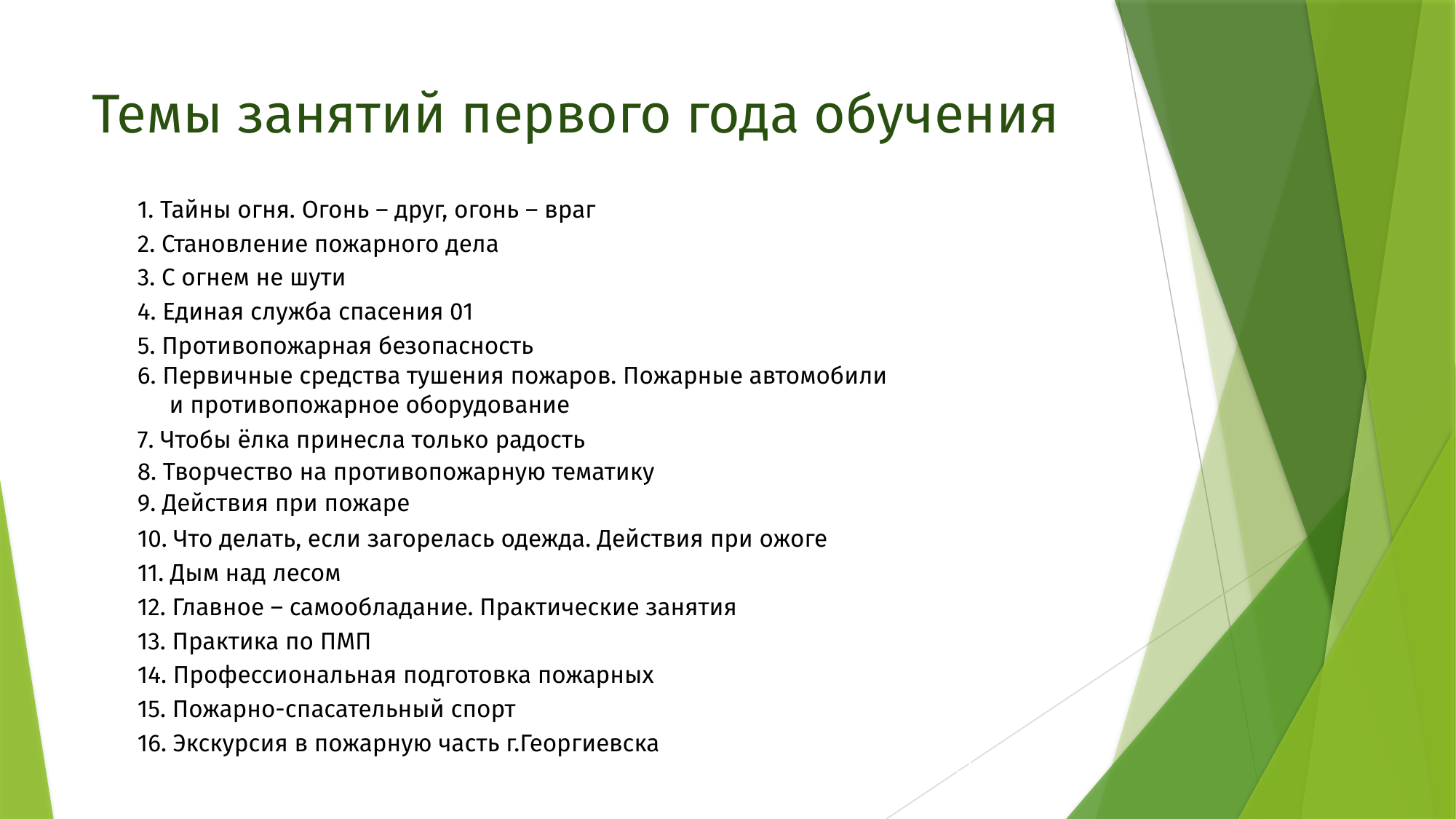

# Темы занятий первого года обучения
|  |
| --- |
| 1. Тайны огня. Огонь – друг, огонь – враг |
| 2. Становление пожарного дела |
| 3. С огнем не шути |
| 4. Единая служба спасения 01 |
| 5. Противопожарная безопасность |
| 6. Первичные средства тушения пожаров. Пожарные автомобили и противопожарное оборудование |
| 7. Чтобы ёлка принесла только радость |
| 8. Творчество на противопожарную тематику |
| 9. Действия при пожаре |
| 10. Что делать, если загорелась одежда. Действия при ожоге |
| 11. Дым над лесом |
| 12. Главное – самообладание. Практические занятия |
| 13. Практика по ПМП |
| 14. Профессиональная подготовка пожарных |
| 15. Пожарно-спасательный спорт |
| 16. Экскурсия в пожарную часть г.Георгиевска |